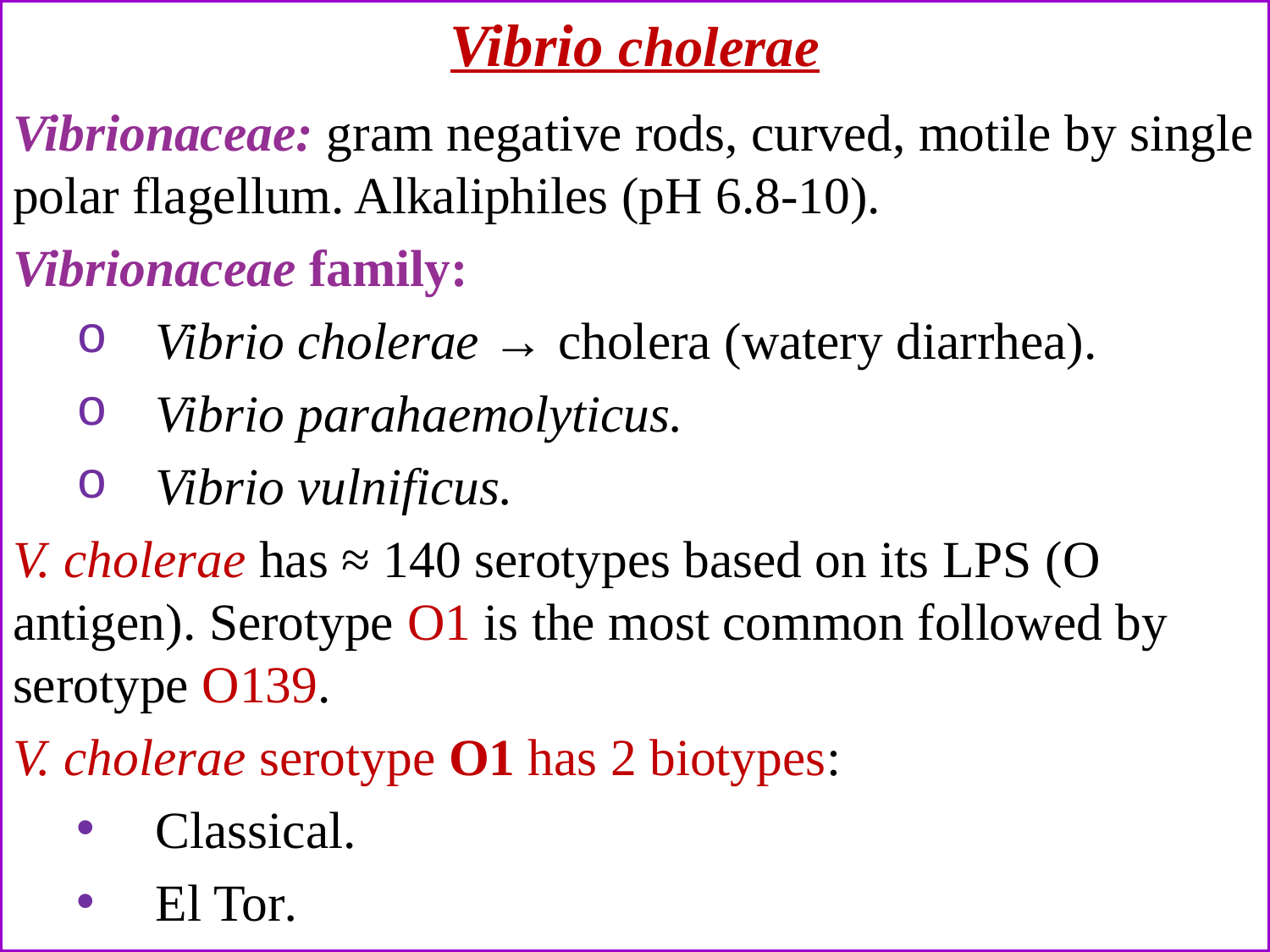

Vibrio cholerae
Vibrionaceae: gram negative rods, curved, motile by single polar flagellum. Alkaliphiles (pH 6.8-10).
Vibrionaceae family:
Vibrio cholerae → cholera (watery diarrhea).
Vibrio parahaemolyticus.
Vibrio vulnificus.
V. cholerae has ≈ 140 serotypes based on its LPS (O antigen). Serotype O1 is the most common followed by serotype O139.
V. cholerae serotype O1 has 2 biotypes:
Classical.
El Tor.